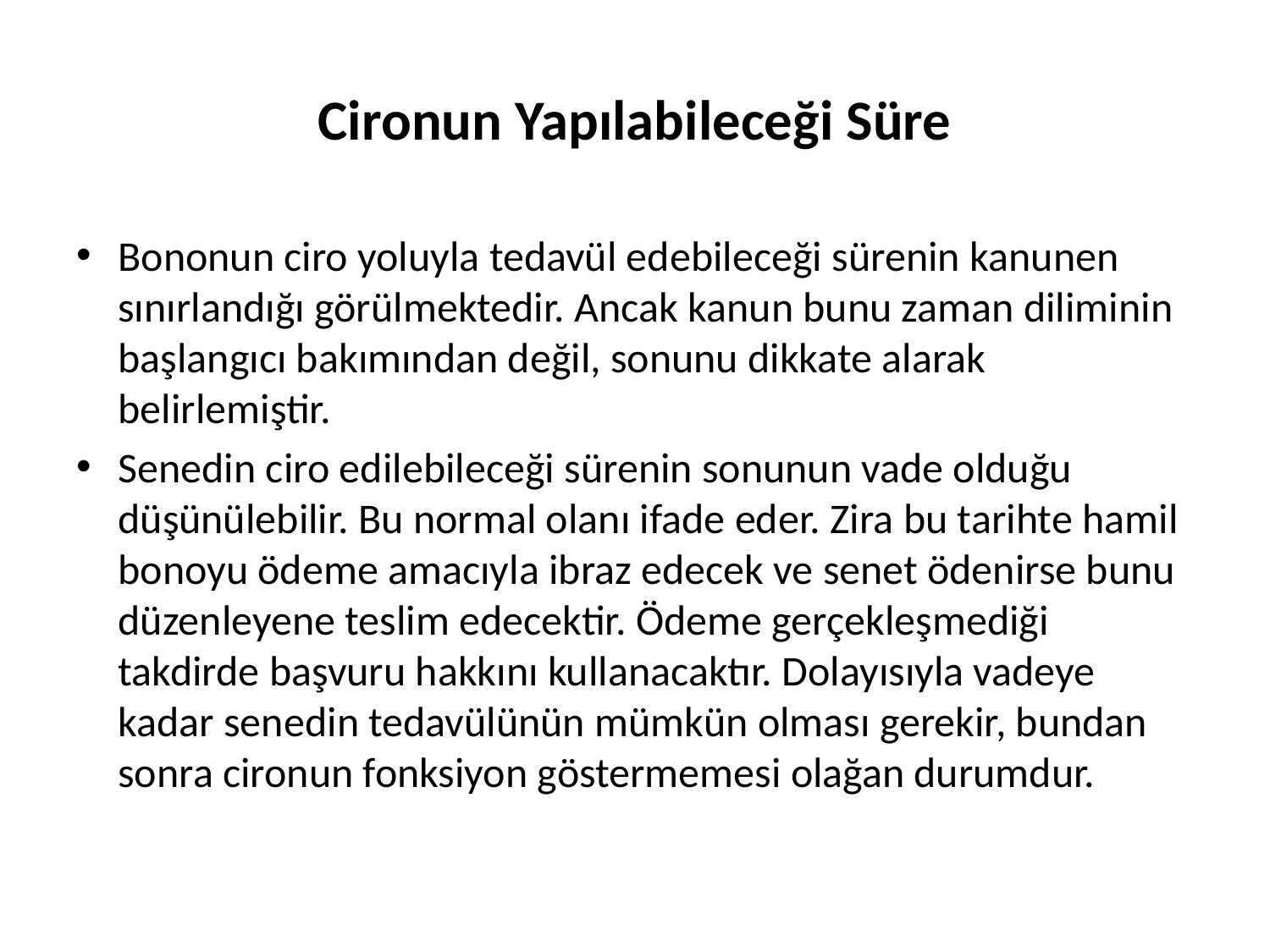

# Cironun Yapılabileceği Süre
Bononun ciro yoluyla tedavül edebileceği sürenin kanunen sınırlandığı görülmektedir. Ancak kanun bunu zaman diliminin başlangıcı bakımından değil, sonunu dikkate alarak belirlemiştir.
Senedin ciro edilebileceği sürenin sonunun vade olduğu düşünülebilir. Bu normal olanı ifade eder. Zira bu tarihte hamil bonoyu ödeme amacıyla ibraz edecek ve senet ödenirse bunu düzenleyene teslim edecektir. Ödeme gerçekleşmediği takdirde başvuru hakkını kullanacaktır. Dolayısıyla vadeye kadar senedin tedavülünün mümkün olması gerekir, bundan sonra cironun fonksiyon göstermemesi olağan durumdur.